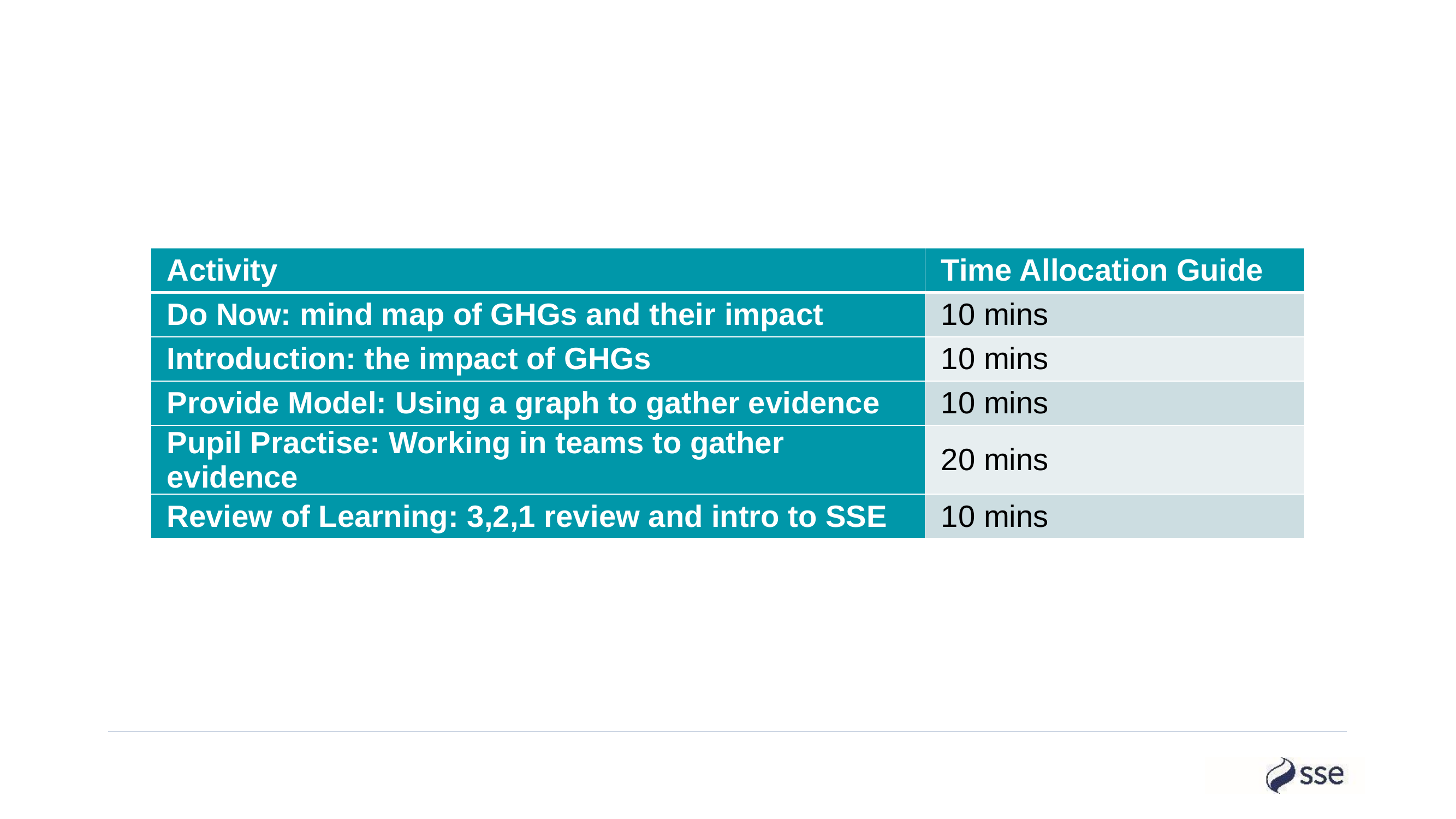

| Activity | Time Allocation Guide |
| --- | --- |
| Do Now: mind map of GHGs and their impact | 10 mins |
| Introduction: the impact of GHGs | 10 mins |
| Provide Model: Using a graph to gather evidence | 10 mins |
| Pupil Practise: Working in teams to gather evidence | 20 mins |
| Review of Learning: 3,2,1 review and intro to SSE | 10 mins |